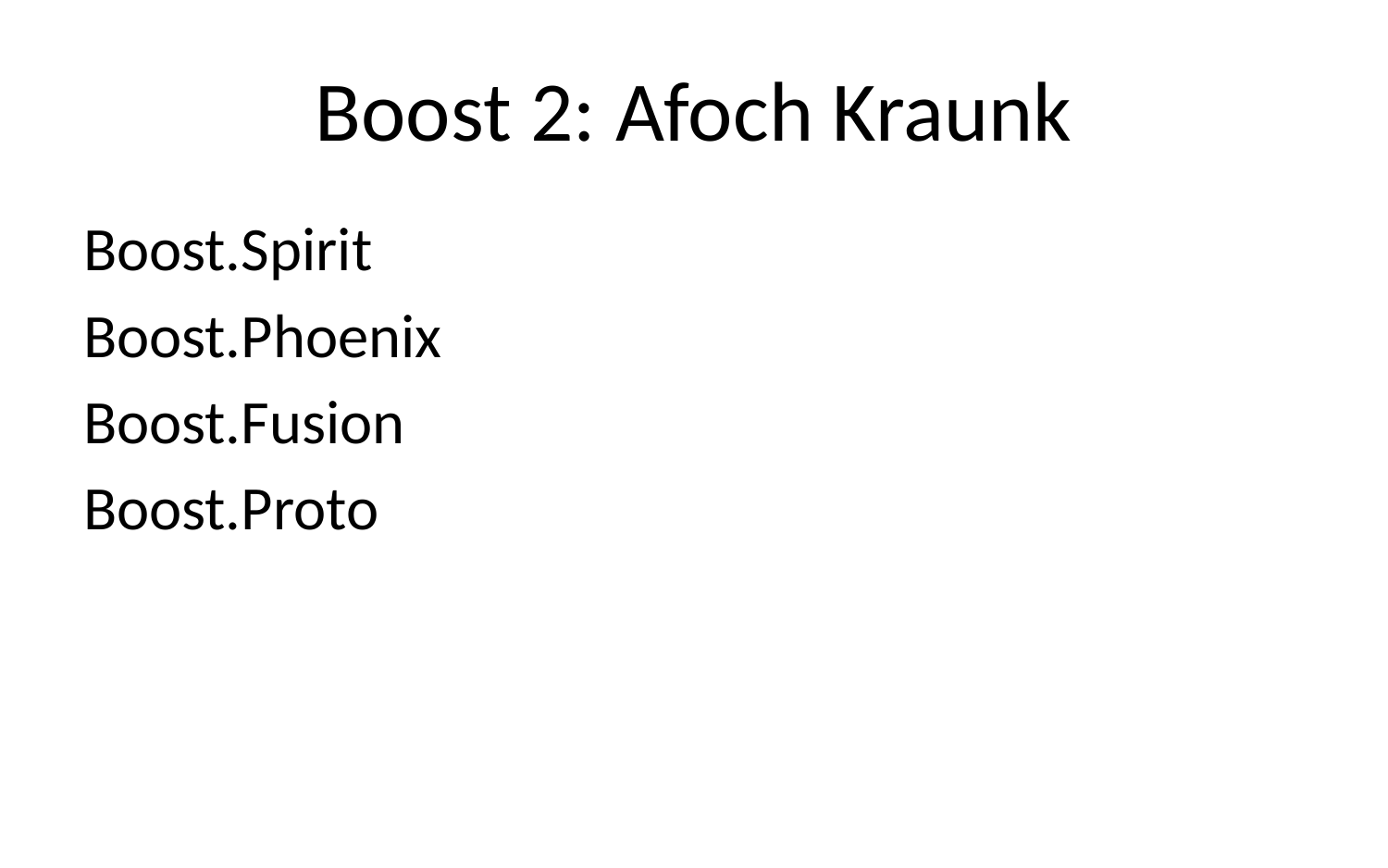

# Boost 2: Afoch Kraunk
Boost.Spirit
Boost.Phoenix
Boost.Fusion
Boost.Proto